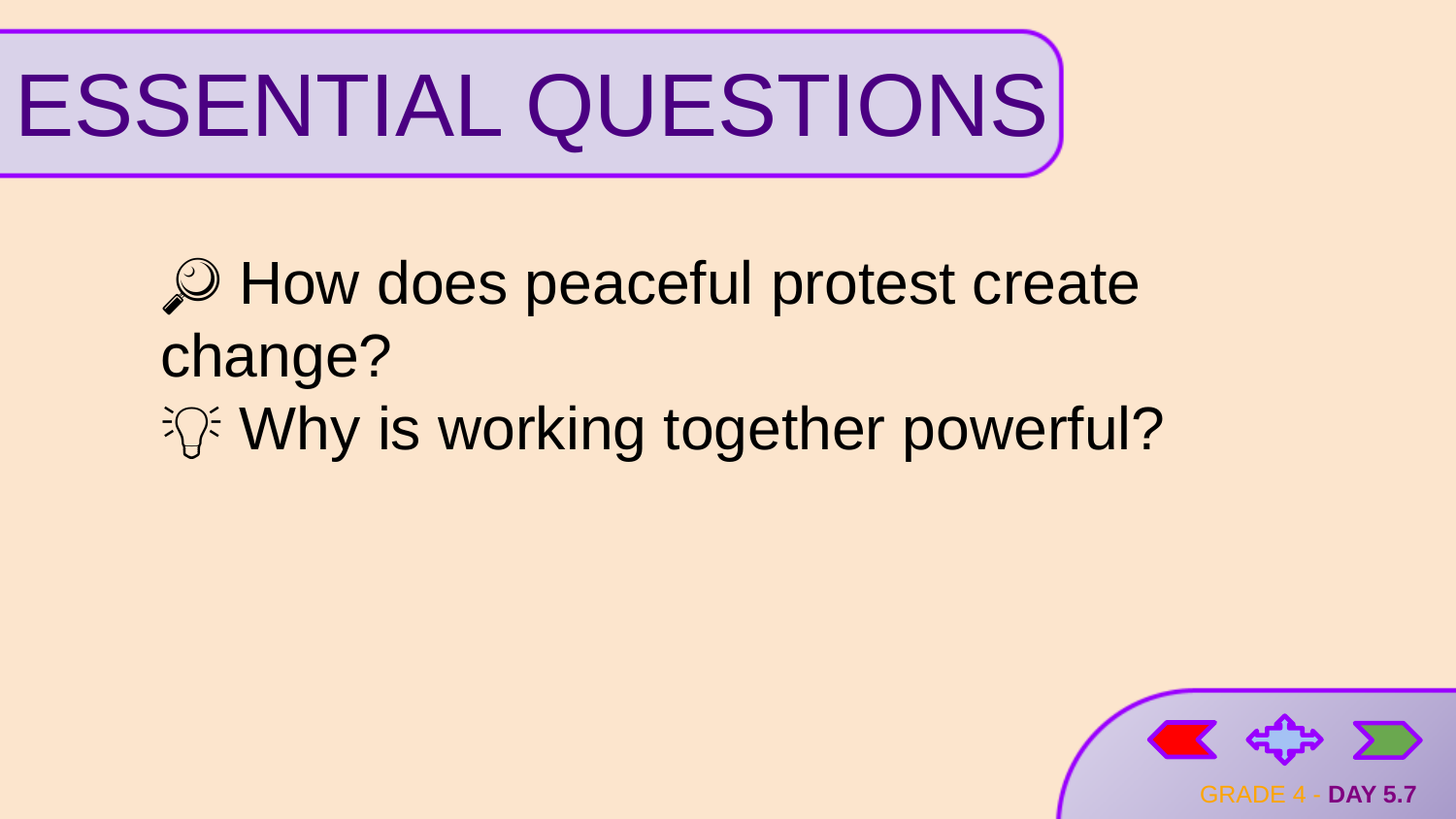

# ESSENTIAL QUESTIONS

🔎 How does peaceful protest create change?
💡 Why is working together powerful?

GRADE 4 - DAY 5.7